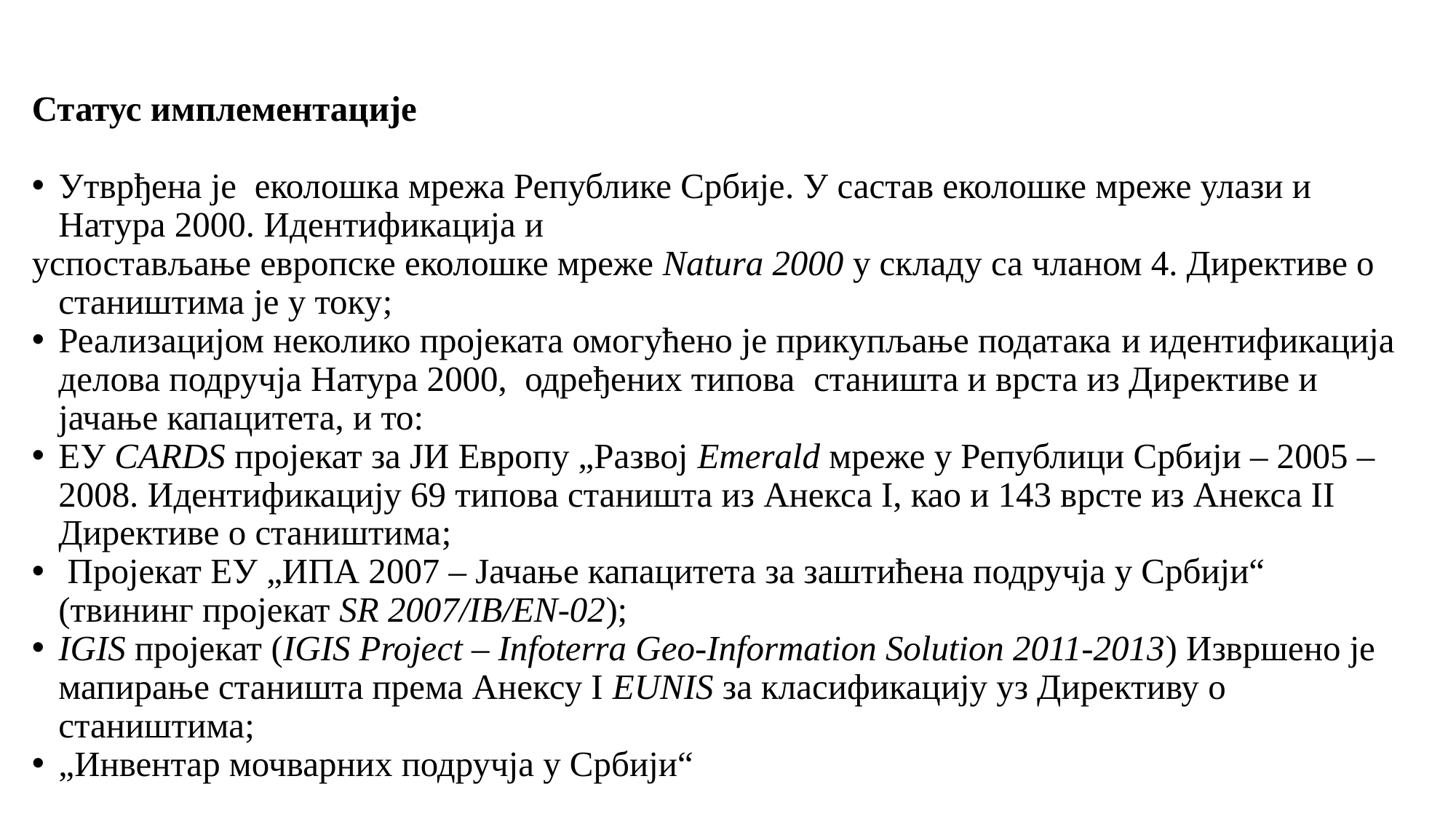

Статус имплементације

Утврђена је  еколошка мрежа Републике Србије. У састав еколошке мреже улази и Натура 2000. Идентификација и
успостављање европске еколошке мреже Natura 2000 у складу са чланом 4. Директиве о стаништима је у току;
Реализацијом неколико пројеката омогућено је прикупљање података и идентификација делова подручја Натура 2000,  одређених типова  станишта и врста из Директиве и јачање капацитета, и то:
ЕУ CARDS пројекат за ЈИ Европу „Развој Emerald мреже у Републици Србији – 2005 – 2008. Идентификацију 69 типова станишта из Анекса I, као и 143 врсте из Анекса II Директиве о стаништима;
 Пројекат ЕУ „ИПА 2007 – Јачање капацитета за заштићена подручја у Србији“ (твининг пројекат SR 2007/IB/EN-02);
IGIS пројекат (IGIS Project – Infoterra Geo-Information Solution 2011-2013) Извршено је мапирање станишта према Анексу I EUNIS за класификацију уз Директиву о стаништима;
„Инвентар мочварних подручја у Србији“